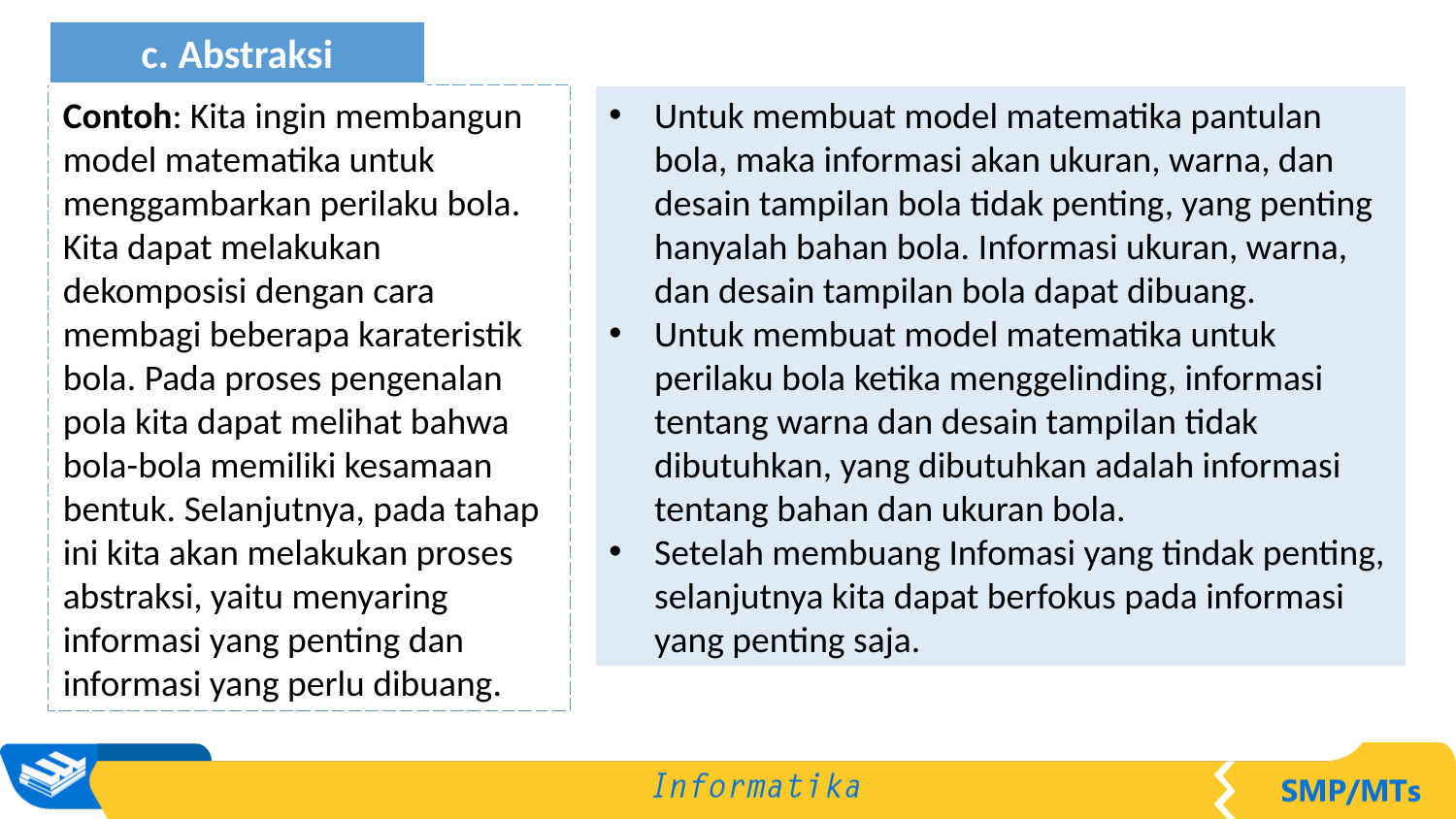

c. Abstraksi
Contoh: Kita ingin membangun model matematika untuk menggambarkan perilaku bola. Kita dapat melakukan dekomposisi dengan cara membagi beberapa karateristik bola. Pada proses pengenalan pola kita dapat melihat bahwa bola-bola memiliki kesamaan bentuk. Selanjutnya, pada tahap ini kita akan melakukan proses abstraksi, yaitu menyaring informasi yang penting dan informasi yang perlu dibuang.
Untuk membuat model matematika pantulan bola, maka informasi akan ukuran, warna, dan desain tampilan bola tidak penting, yang penting hanyalah bahan bola. Informasi ukuran, warna, dan desain tampilan bola dapat dibuang.
Untuk membuat model matematika untuk perilaku bola ketika menggelinding, informasi tentang warna dan desain tampilan tidak dibutuhkan, yang dibutuhkan adalah informasi tentang bahan dan ukuran bola.
Setelah membuang Infomasi yang tindak penting, selanjutnya kita dapat berfokus pada informasi yang penting saja.